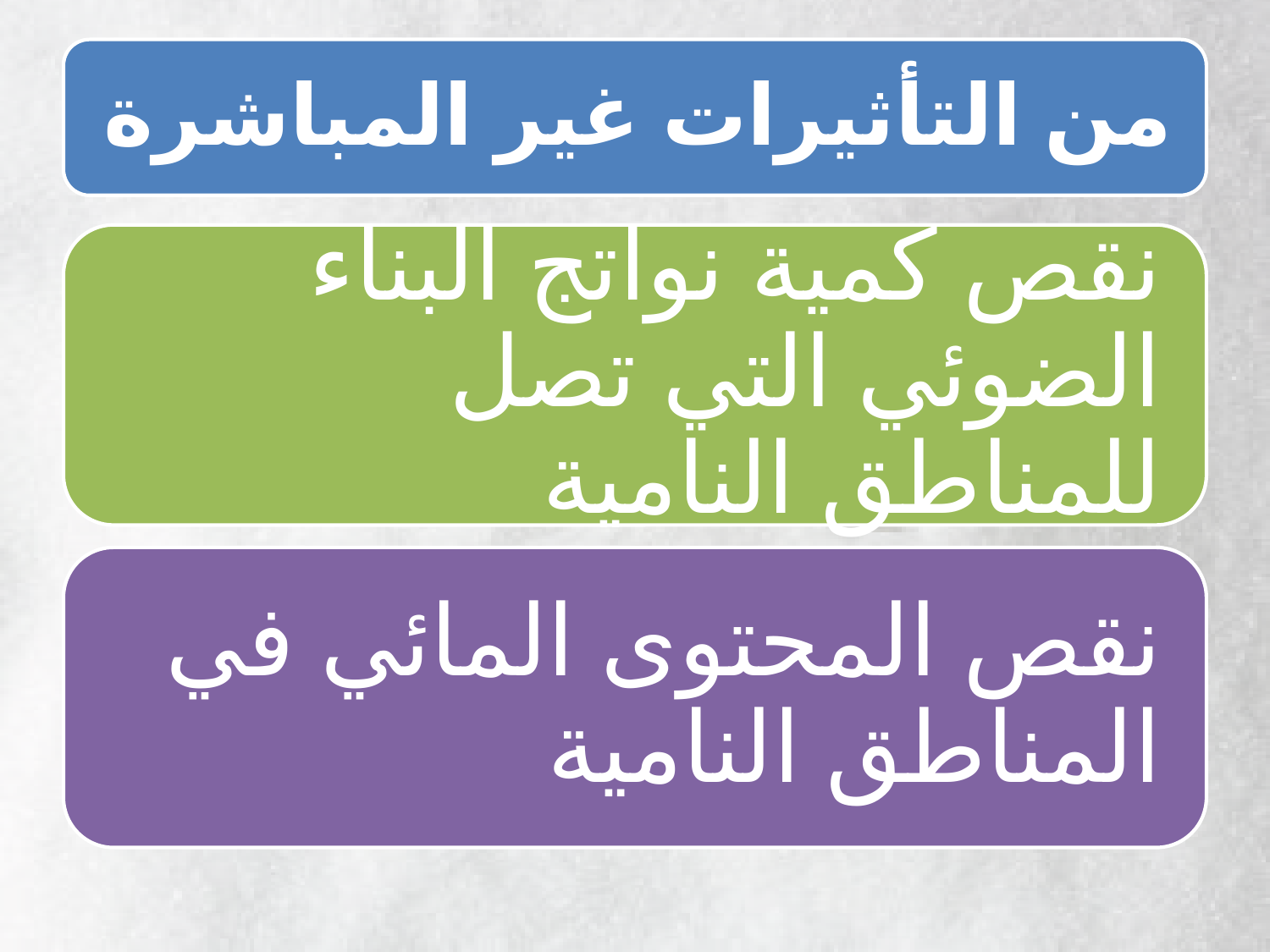

من التأثيرات غير المباشرة
نقص كمية نواتج البناء الضوئي التي تصل للمناطق النامية
نقص المحتوى المائي في المناطق النامية